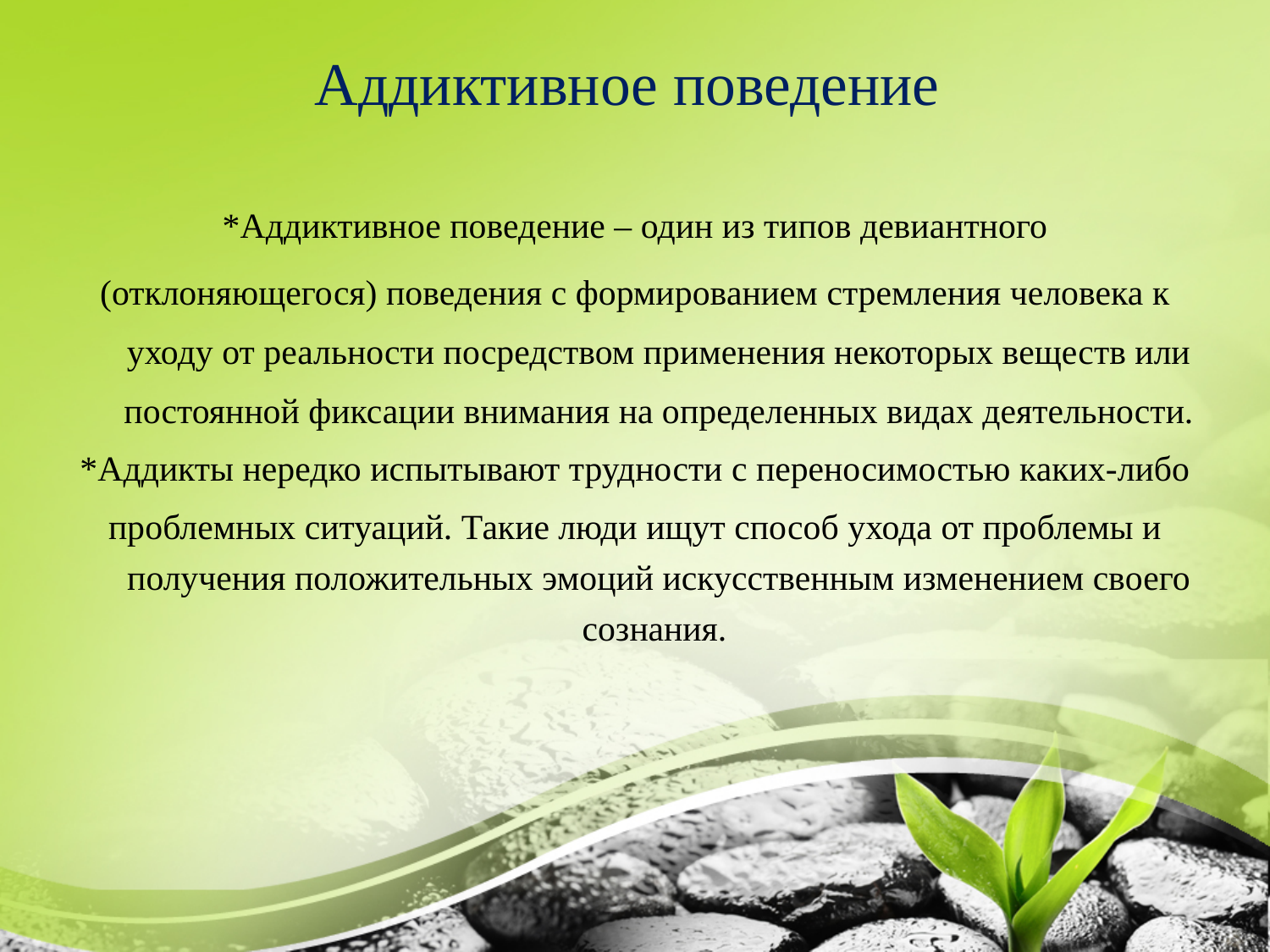

# Аддиктивное поведение
*Аддиктивное поведение – один из типов девиантного
(отклоняющегося) поведения с формированием стремления человека к уходу от реальности посредством применения некоторых веществ или постоянной фиксации внимания на определенных видах деятельности.
*Аддикты нередко испытывают трудности с переносимостью каких-либо
проблемных ситуаций. Такие люди ищут способ ухода от проблемы и получения положительных эмоций искусственным изменением своего сознания.